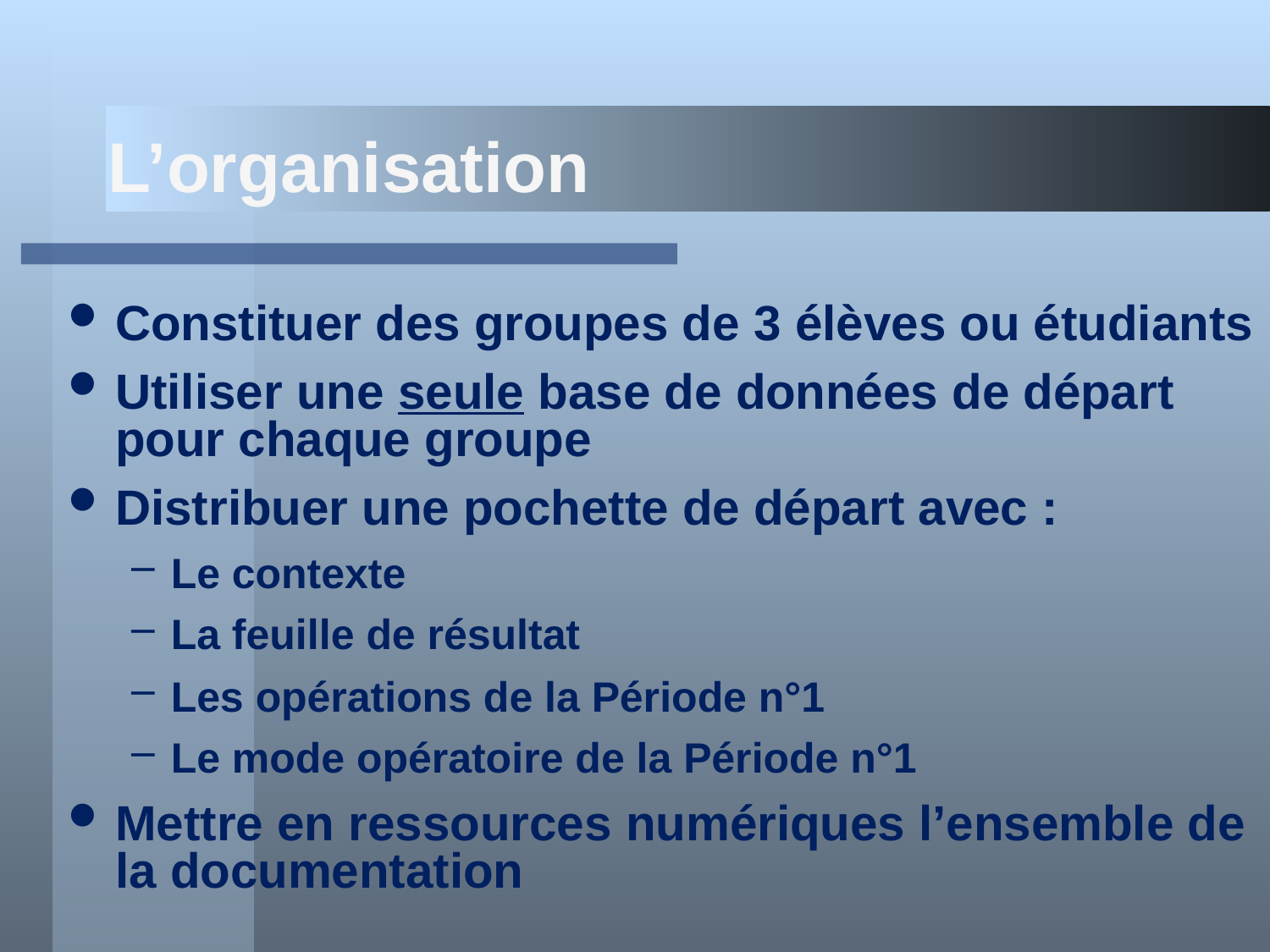

# L’organisation

Constituer des groupes de 3 élèves ou étudiants
Utiliser une seule base de données de départ pour chaque groupe
Distribuer une pochette de départ avec :
Le contexte
La feuille de résultat
Les opérations de la Période n°1
Le mode opératoire de la Période n°1
Mettre en ressources numériques l’ensemble de la documentation